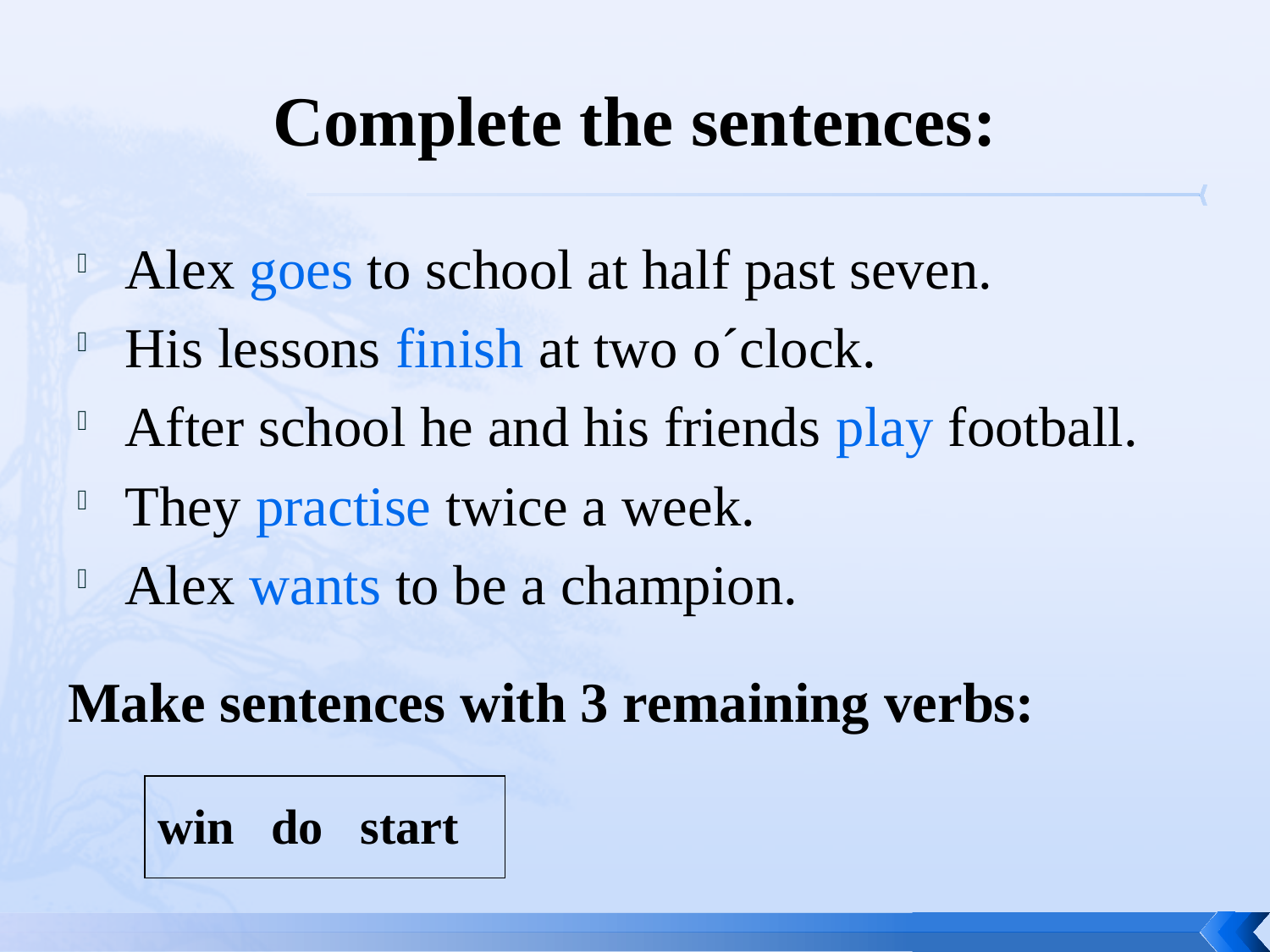

# Complete the sentences:
Alex goes to school at half past seven.
His lessons finish at two o´clock.
After school he and his friends play football.
They practise twice a week.
Alex wants to be a champion.
| Make sentences with 3 remaining verbs: |
| --- |
| win do start |
| --- |